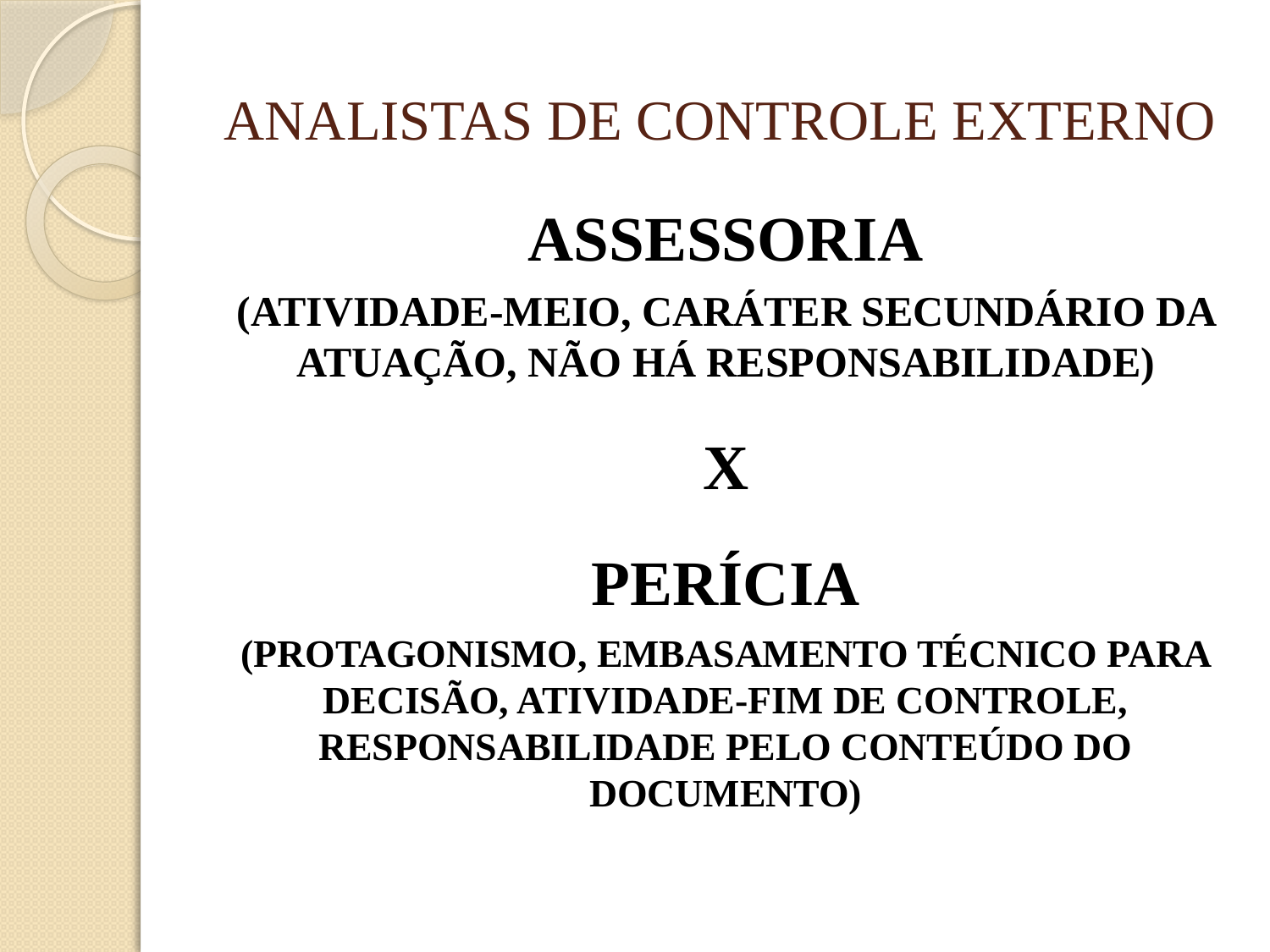

# ANALISTAS DE CONTROLE EXTERNO
ASSESSORIA
(ATIVIDADE-MEIO, CARÁTER SECUNDÁRIO DA ATUAÇÃO, NÃO HÁ RESPONSABILIDADE)

X

PERÍCIA
(PROTAGONISMO, EMBASAMENTO TÉCNICO PARA DECISÃO, ATIVIDADE-FIM DE CONTROLE, RESPONSABILIDADE PELO CONTEÚDO DO DOCUMENTO)